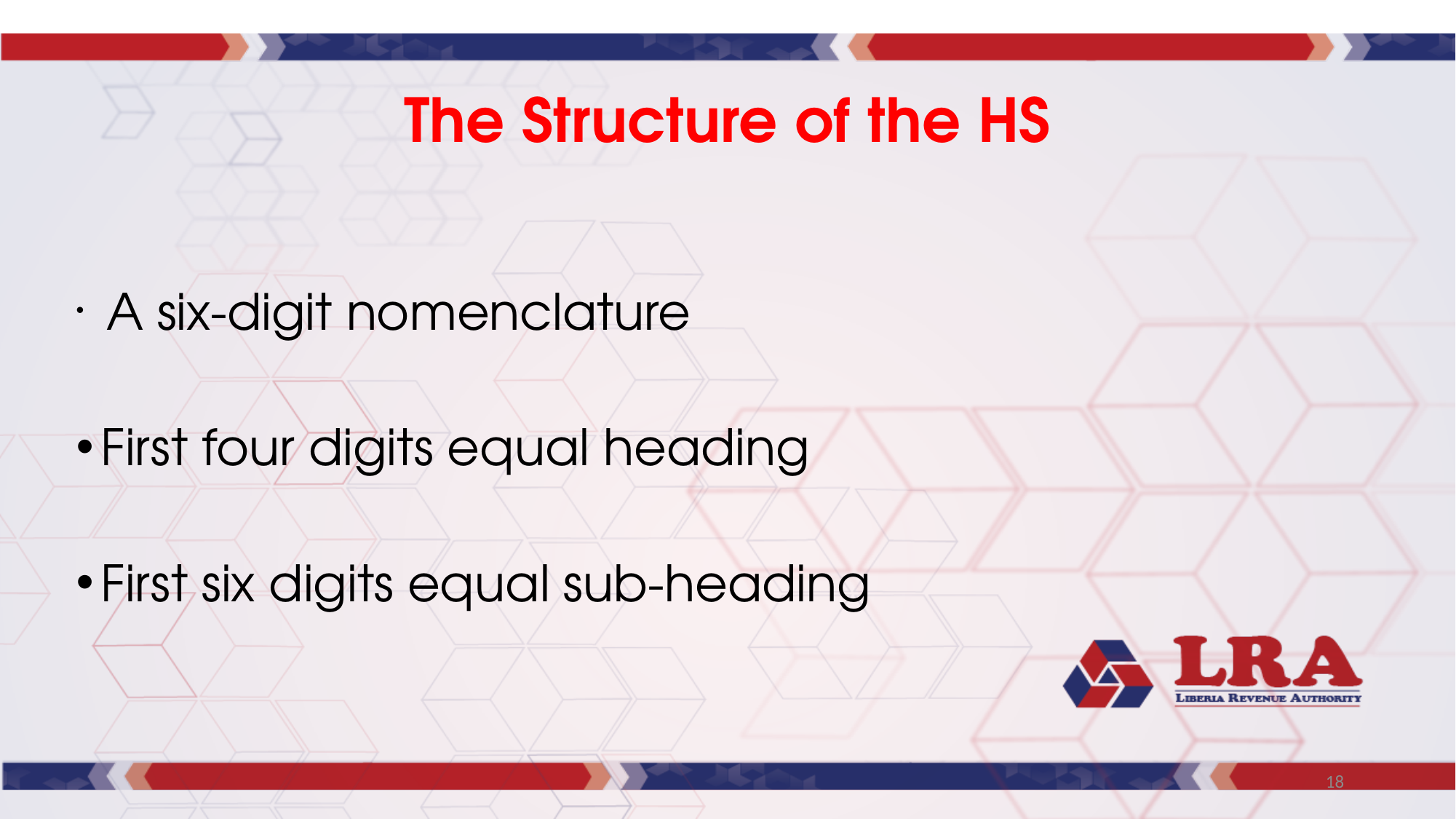

# The Structure of the HS
 A six-digit nomenclature
First four digits equal heading
First six digits equal sub-heading

18